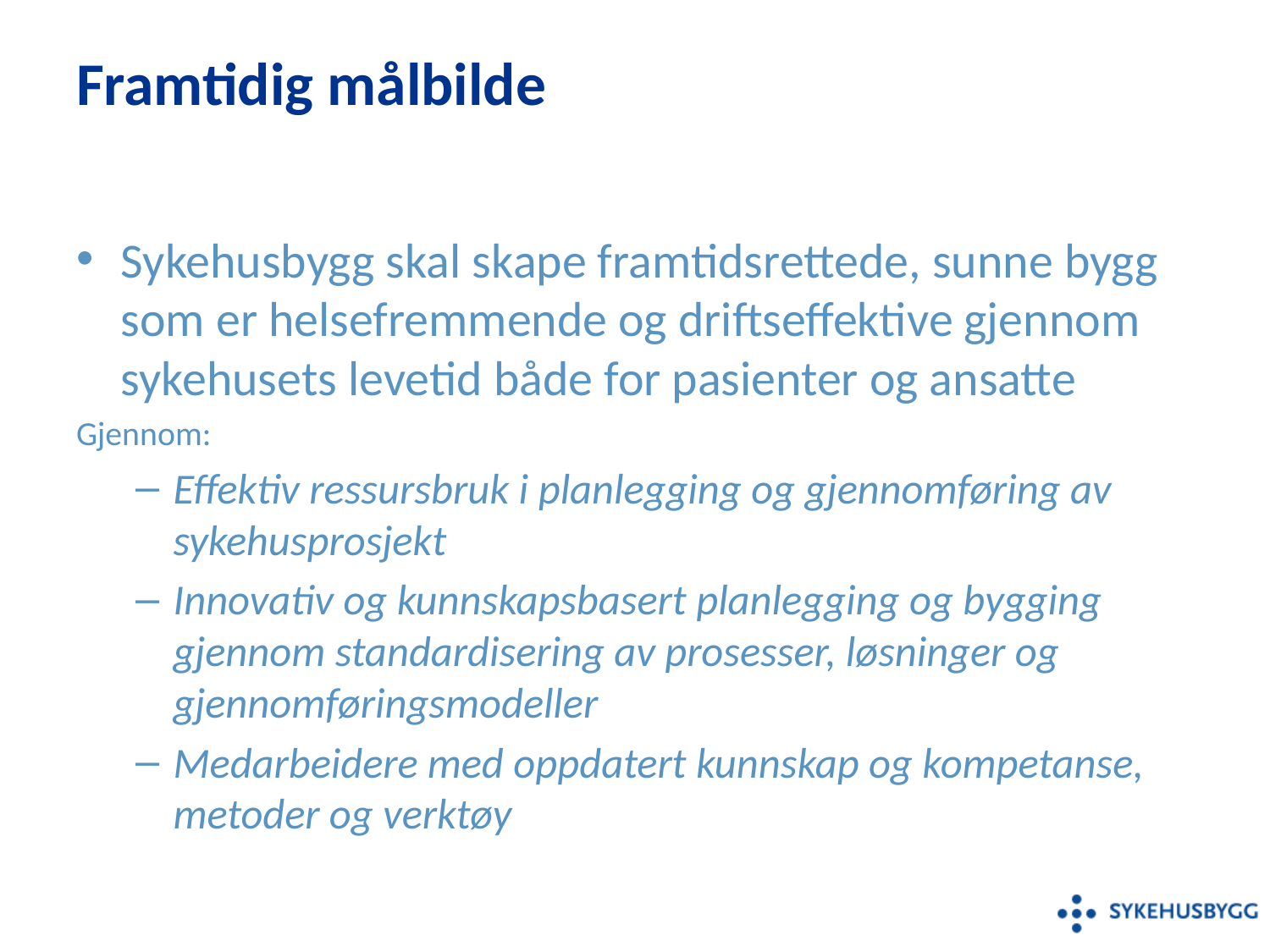

# Framtidig målbilde
Sykehusbygg skal skape framtidsrettede, sunne bygg som er helsefremmende og driftseffektive gjennom sykehusets levetid både for pasienter og ansatte
Gjennom:
Effektiv ressursbruk i planlegging og gjennomføring av sykehusprosjekt
Innovativ og kunnskapsbasert planlegging og bygging gjennom standardisering av prosesser, løsninger og gjennomføringsmodeller
Medarbeidere med oppdatert kunnskap og kompetanse, metoder og verktøy